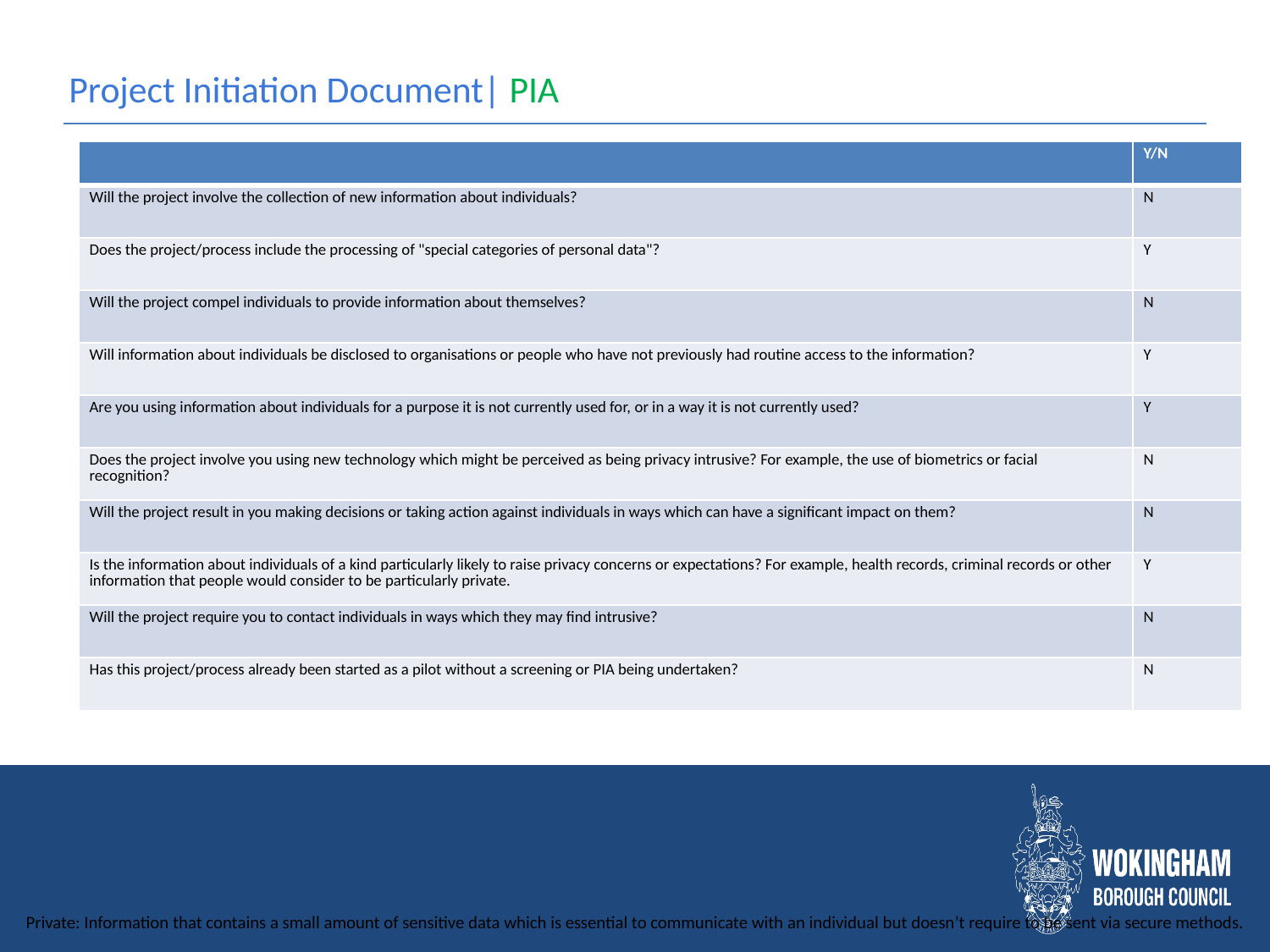

Project Initiation Document| PIA
|  | Y/N |
| --- | --- |
| Will the project involve the collection of new information about individuals? | N |
| Does the project/process include the processing of "special categories of personal data"? | Y |
| Will the project compel individuals to provide information about themselves? | N |
| Will information about individuals be disclosed to organisations or people who have not previously had routine access to the information? | Y |
| Are you using information about individuals for a purpose it is not currently used for, or in a way it is not currently used? | Y |
| Does the project involve you using new technology which might be perceived as being privacy intrusive? For example, the use of biometrics or facial recognition? | N |
| Will the project result in you making decisions or taking action against individuals in ways which can have a significant impact on them? | N |
| Is the information about individuals of a kind particularly likely to raise privacy concerns or expectations? For example, health records, criminal records or other information that people would consider to be particularly private. | Y |
| Will the project require you to contact individuals in ways which they may find intrusive? | N |
| Has this project/process already been started as a pilot without a screening or PIA being undertaken? | N |

Apprenticeships